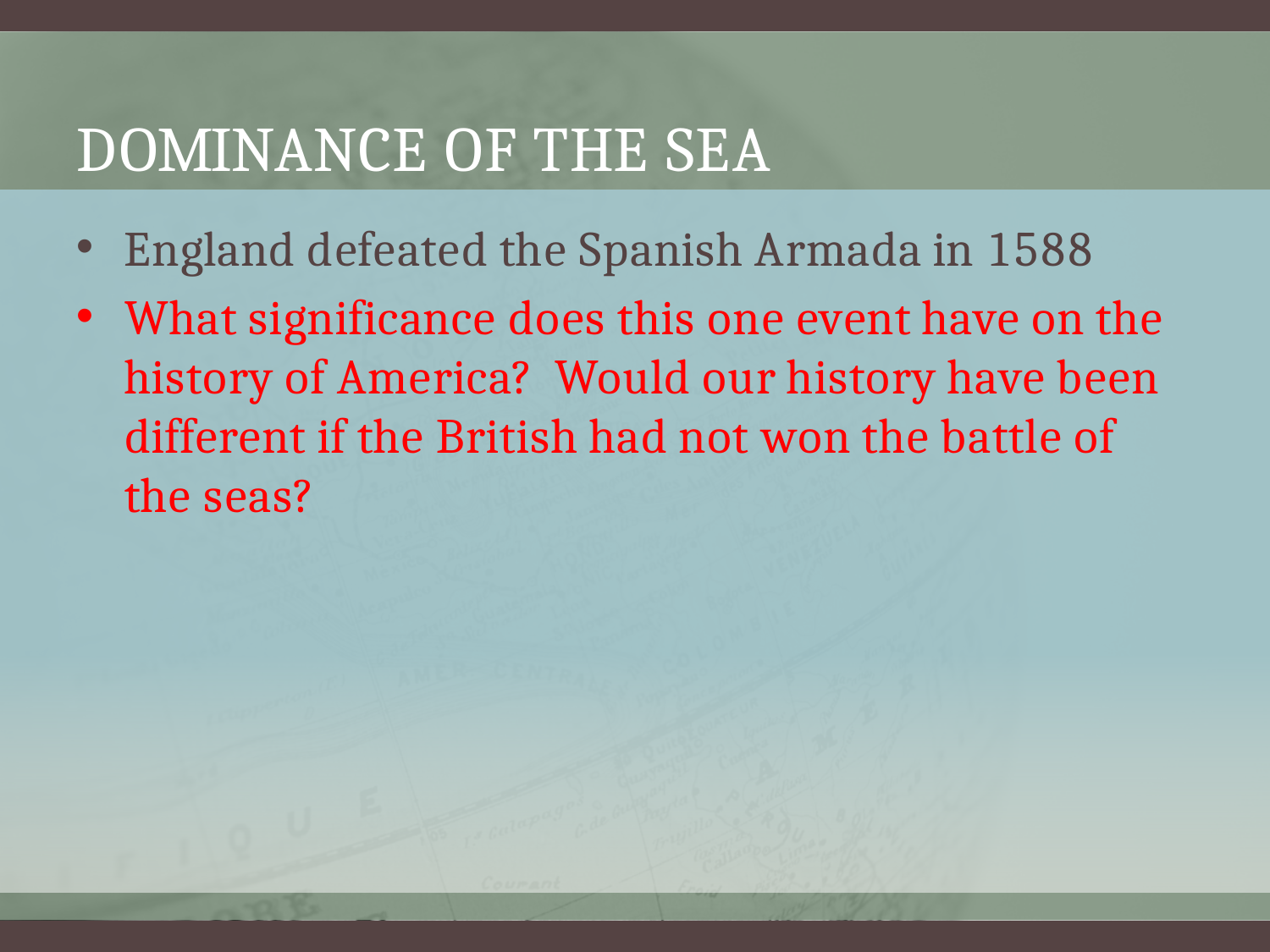

# Dominance of the sea
England defeated the Spanish Armada in 1588
What significance does this one event have on the history of America?  Would our history have been different if the British had not won the battle of the seas?